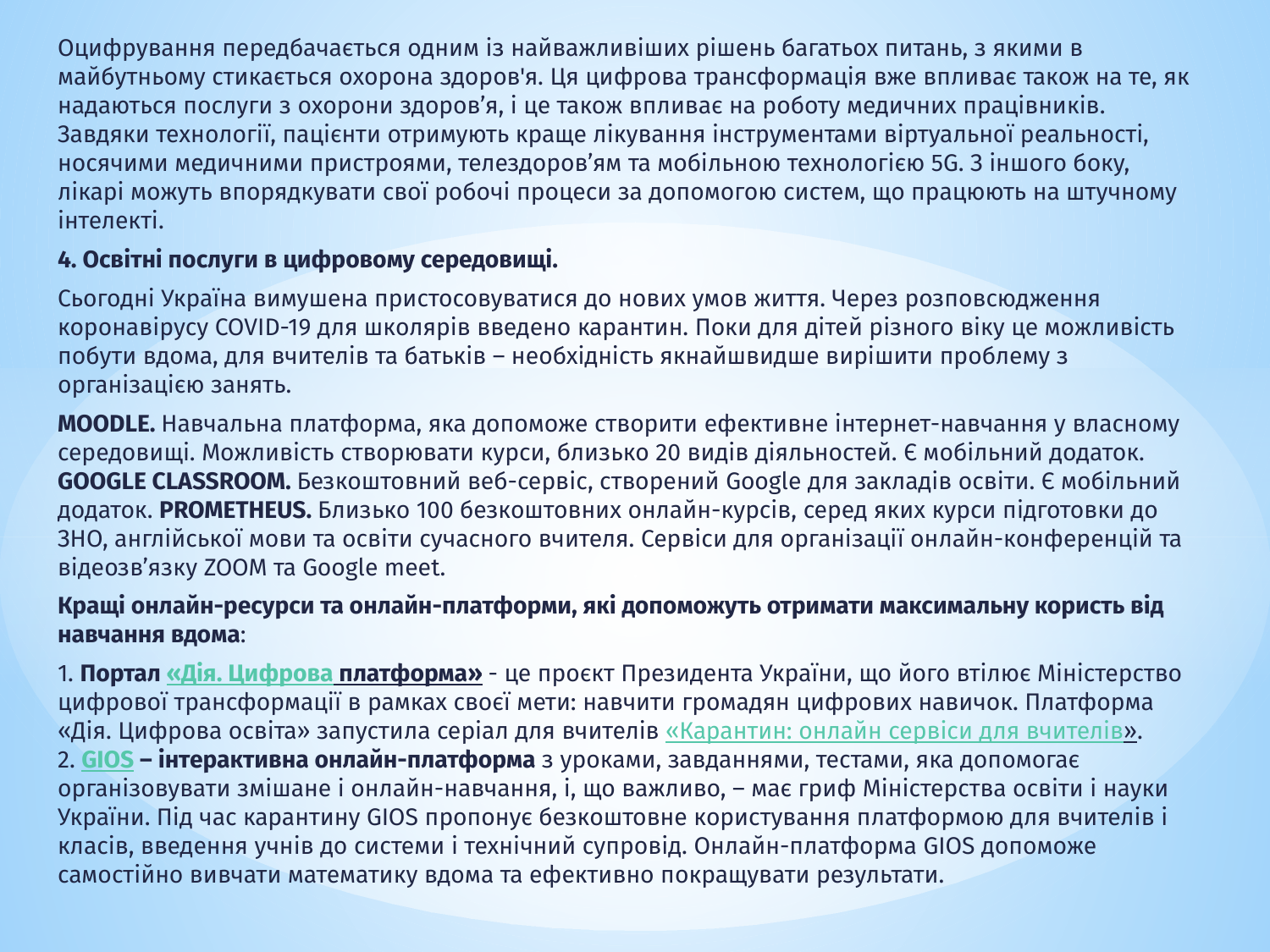

Оцифрування передбачається одним із найважливіших рішень багатьох питань, з якими в майбутньому стикається охорона здоров'я. Ця цифрова трансформація вже впливає також на те, як надаються послуги з охорони здоров’я, і це також впливає на роботу медичних працівників. Завдяки технології, пацієнти отримують краще лікування інструментами віртуальної реальності, носячими медичними пристроями, телездоров’ям та мобільною технологією 5G. З іншого боку, лікарі можуть впорядкувати свої робочі процеси за допомогою систем, що працюють на штучному інтелекті.
4. Освітні послуги в цифровому середовищі.
Сьогодні Україна вимушена пристосовуватися до нових умов життя. Через розповсюдження коронавірусу COVID-19 для школярів введено карантин. Поки для дітей різного віку це можливість побути вдома, для вчителів та батьків – необхідність якнайшвидше вирішити проблему з організацією занять.
MOODLE. Навчальна платформа, яка допоможе створити ефективне інтернет-навчання у власному середовищі. Можливість створювати курси, близько 20 видів діяльностей. Є мобільний додаток. GOOGLE CLASSROOM. Безкоштовний веб-сервіс, створений Google для закладів освіти. Є мобільний додаток. PROMETHEUS. Близько 100 безкоштовних онлайн-курсів, серед яких курси підготовки до ЗНО, англійської мови та освіти сучасного вчителя. Сервіси для організації онлайн-конференцій та відеозв’язку ZOOM та Google meet.
Кращі онлайн-ресурси та онлайн-платформи, які допоможуть отримати максимальну користь від навчання вдома:
1. Портал «Дія. Цифрова платформа» - це проєкт Президента України, що його втілює Міністерство цифрової трансформації в рамках своєї мети: навчити громадян цифрових навичок. Платформа «Дія. Цифрова освіта» запустила серіал для вчителів «Карантин: онлайн сервіси для вчителів».
2. GIOS – інтерактивна онлайн-платформа з уроками, завданнями, тестами, яка допомогає організовувати змішане і онлайн-навчання, і, що важливо, – має гриф Міністерства освіти і науки України. Під час карантину GIOS пропонує безкоштовне користування платформою для вчителів і класів, введення учнів до системи і технічний супровід. Онлайн-платформа GIOS допоможе самостійно вивчати математику вдома та ефективно покращувати результати.